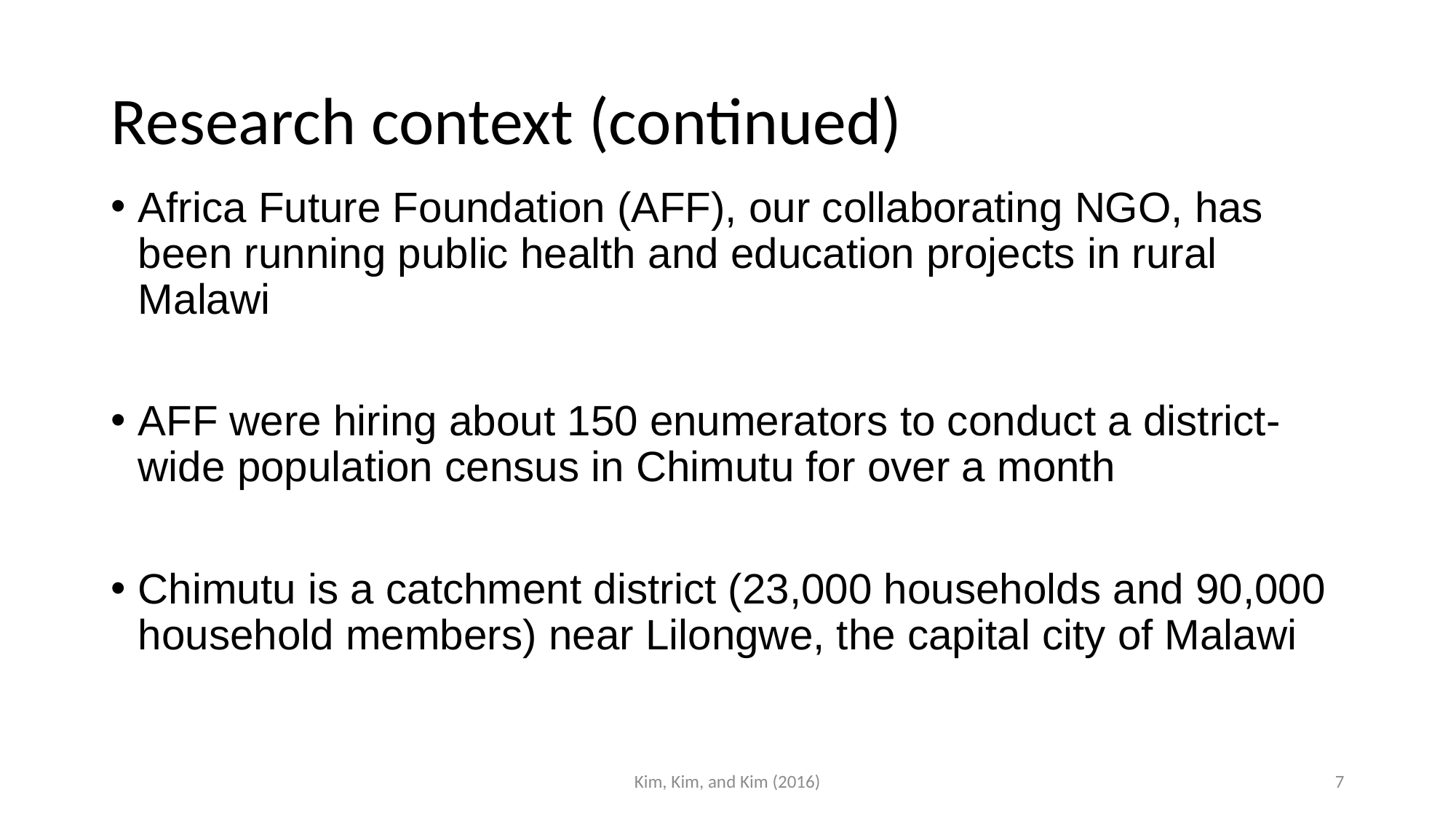

# Research context (continued)
Africa Future Foundation (AFF), our collaborating NGO, has been running public health and education projects in rural Malawi

AFF were hiring about 150 enumerators to conduct a district-wide population census in Chimutu for over a month

Chimutu is a catchment district (23,000 households and 90,000 household members) near Lilongwe, the capital city of Malawi

Kim, Kim, and Kim (2016)
7